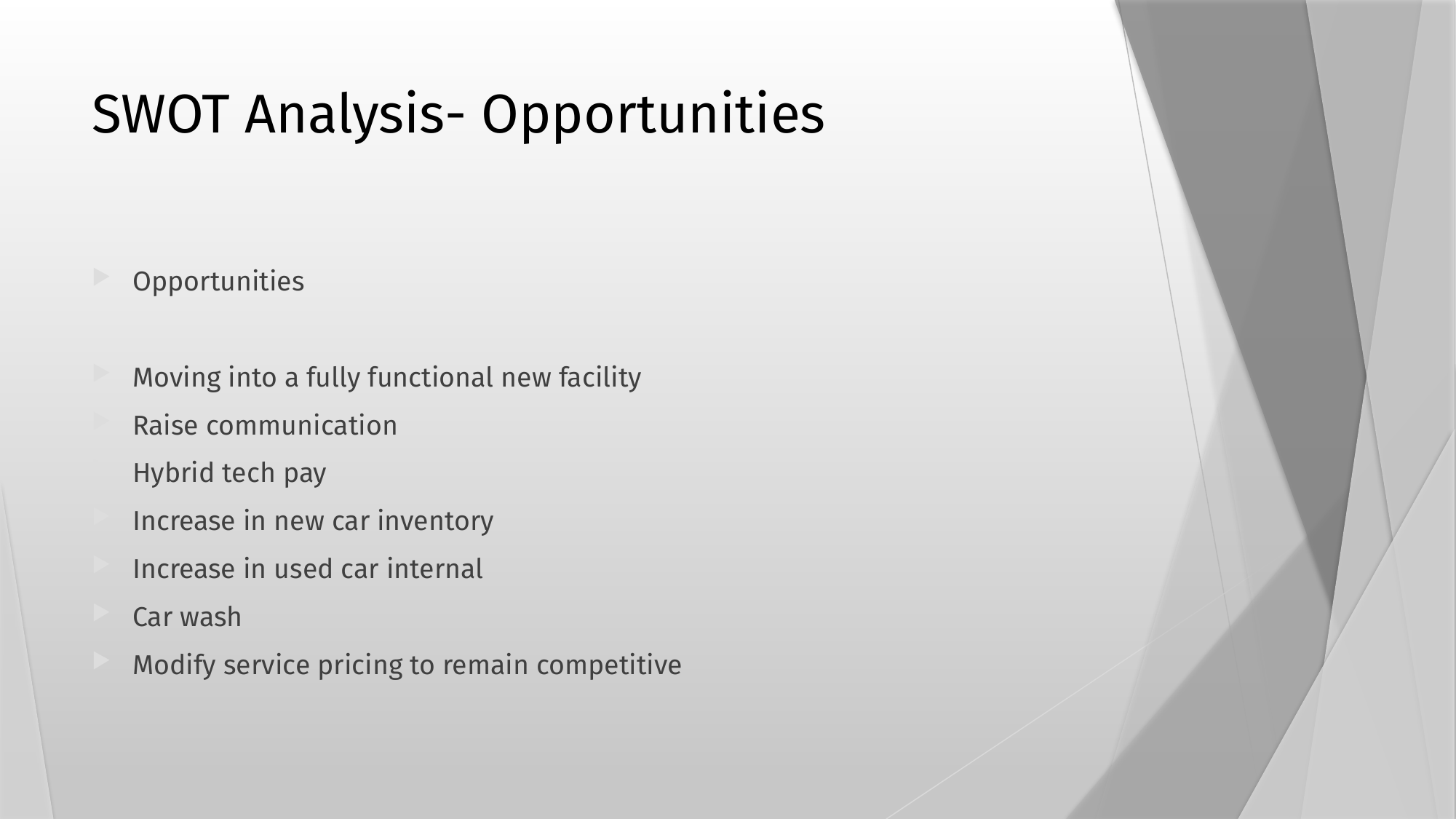

# SWOT Analysis- Opportunities
Opportunities

Moving into a fully functional new facility
Raise communication
Hybrid tech pay
Increase in new car inventory
Increase in used car internal
Car wash
Modify service pricing to remain competitive